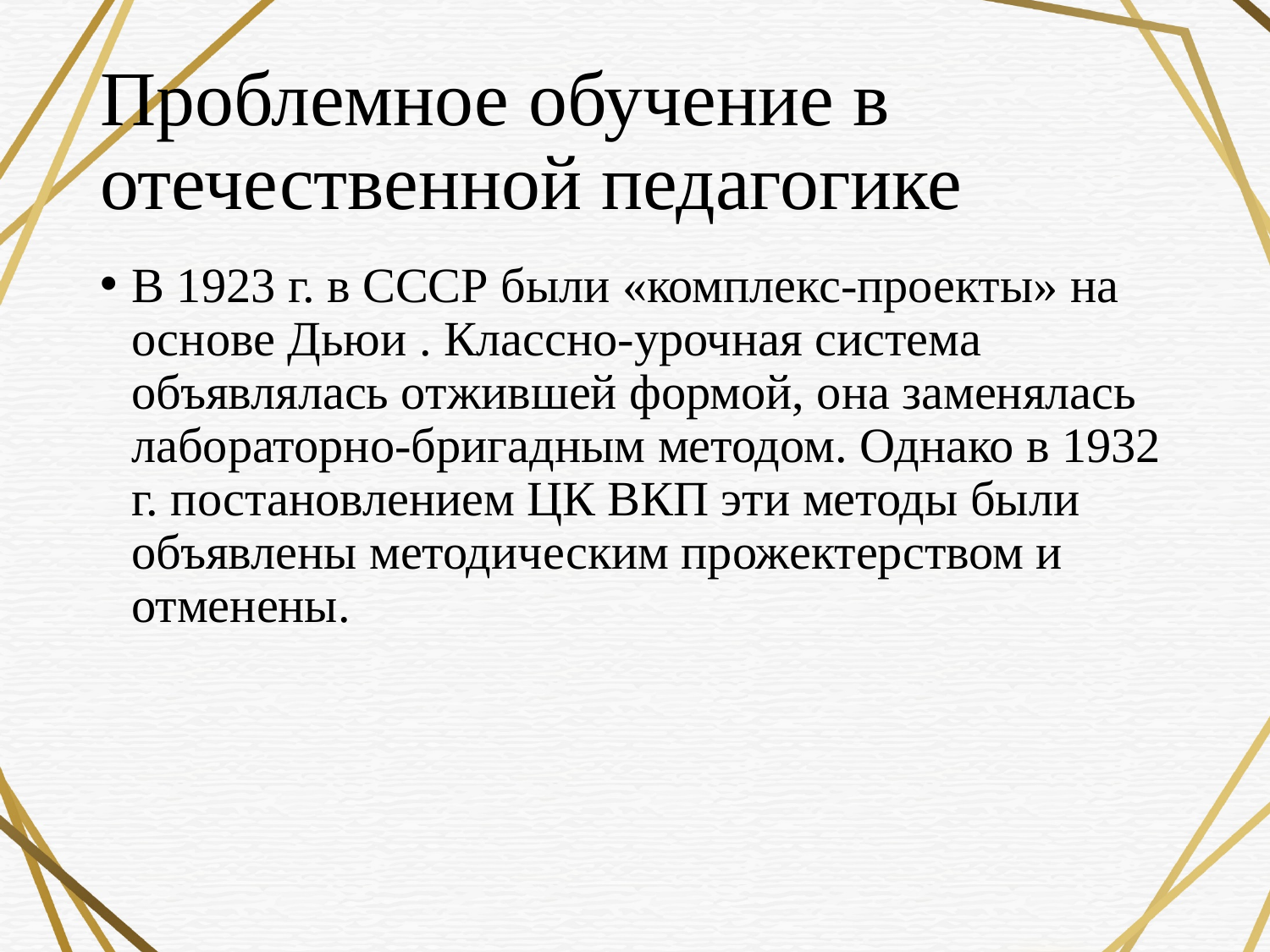

# Проблемное обучение в отечественной педагогике
В 1923 г. в СССР были «комплекс-проекты» на основе Дьюи . Классно-урочная система объявлялась отжившей формой, она заменялась лабораторно-бригадным методом. Однако в 1932 г. постановлением ЦК ВКП эти методы были объявлены методическим прожектерством и отменены.